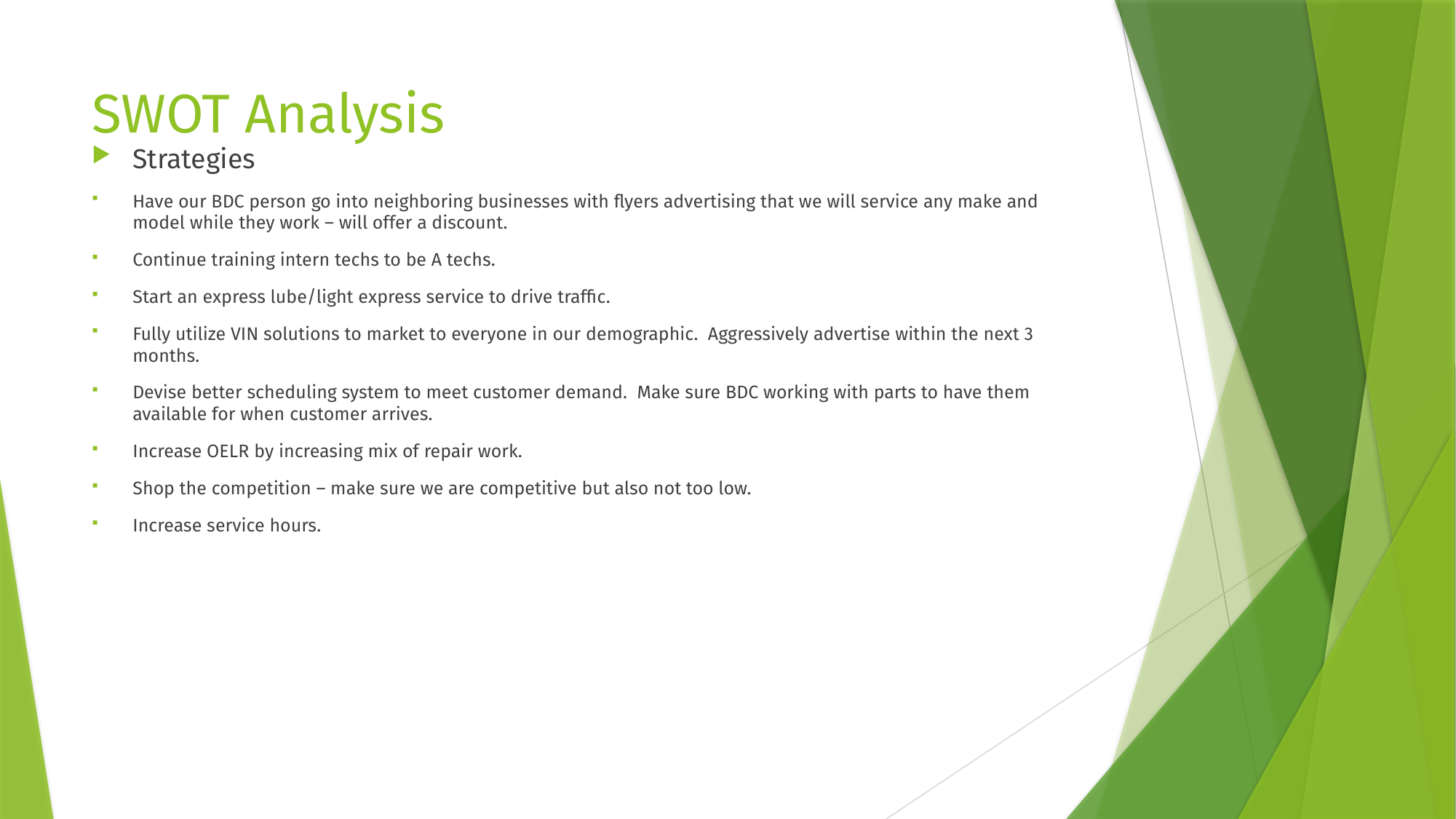

# SWOT Analysis
Strategies
Have our BDC person go into neighboring businesses with flyers advertising that we will service any make and model while they work – will offer a discount.
Continue training intern techs to be A techs.
Start an express lube/light express service to drive traffic.
Fully utilize VIN solutions to market to everyone in our demographic.  Aggressively advertise within the next 3 months.
Devise better scheduling system to meet customer demand.  Make sure BDC working with parts to have them available for when customer arrives.
Increase OELR by increasing mix of repair work.
Shop the competition – make sure we are competitive but also not too low.
Increase service hours.